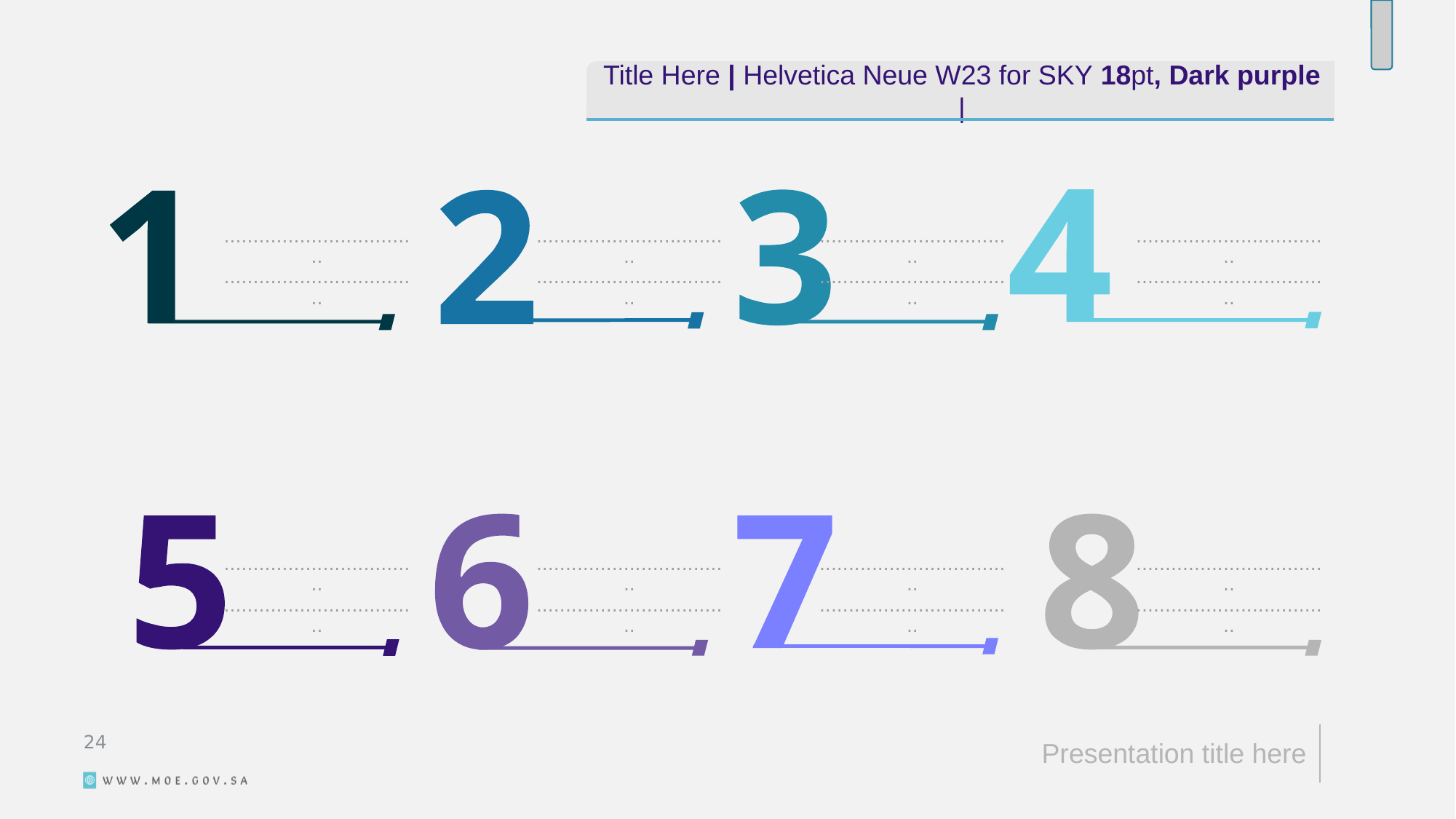

Title Here | Helvetica Neue W23 for SKY 18pt, Dark purple |

..................................
..................................
..................................
..................................
..................................
..................................
..................................
..................................

..................................
..................................
..................................
..................................
..................................
..................................
..................................
..................................

24
Presentation title here